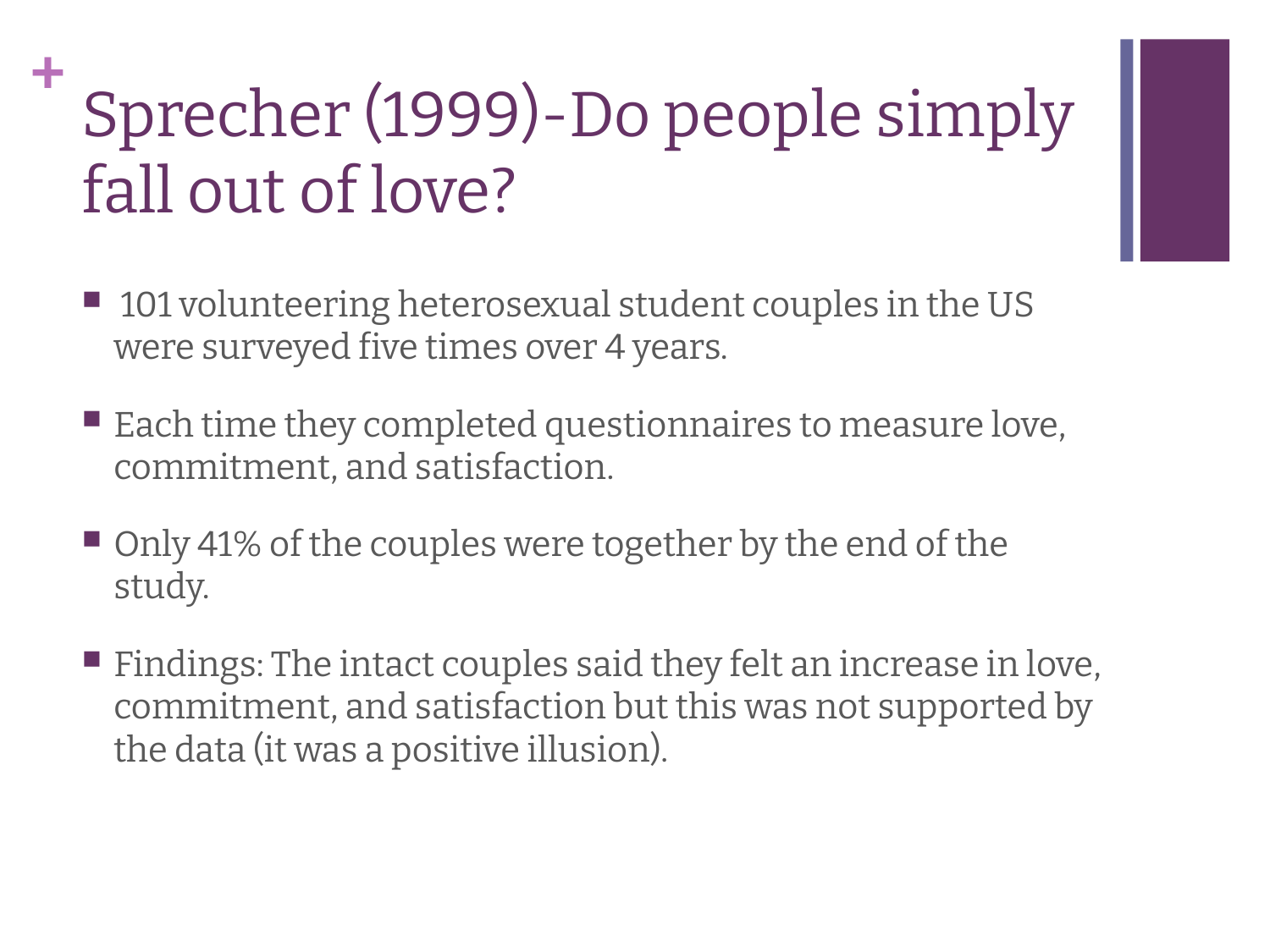

# Sprecher (1999)-Do people simply fall out of love?
 101 volunteering heterosexual student couples in the US were surveyed five times over 4 years.
Each time they completed questionnaires to measure love, commitment, and satisfaction.
Only 41% of the couples were together by the end of the study.
Findings: The intact couples said they felt an increase in love, commitment, and satisfaction but this was not supported by the data (it was a positive illusion).